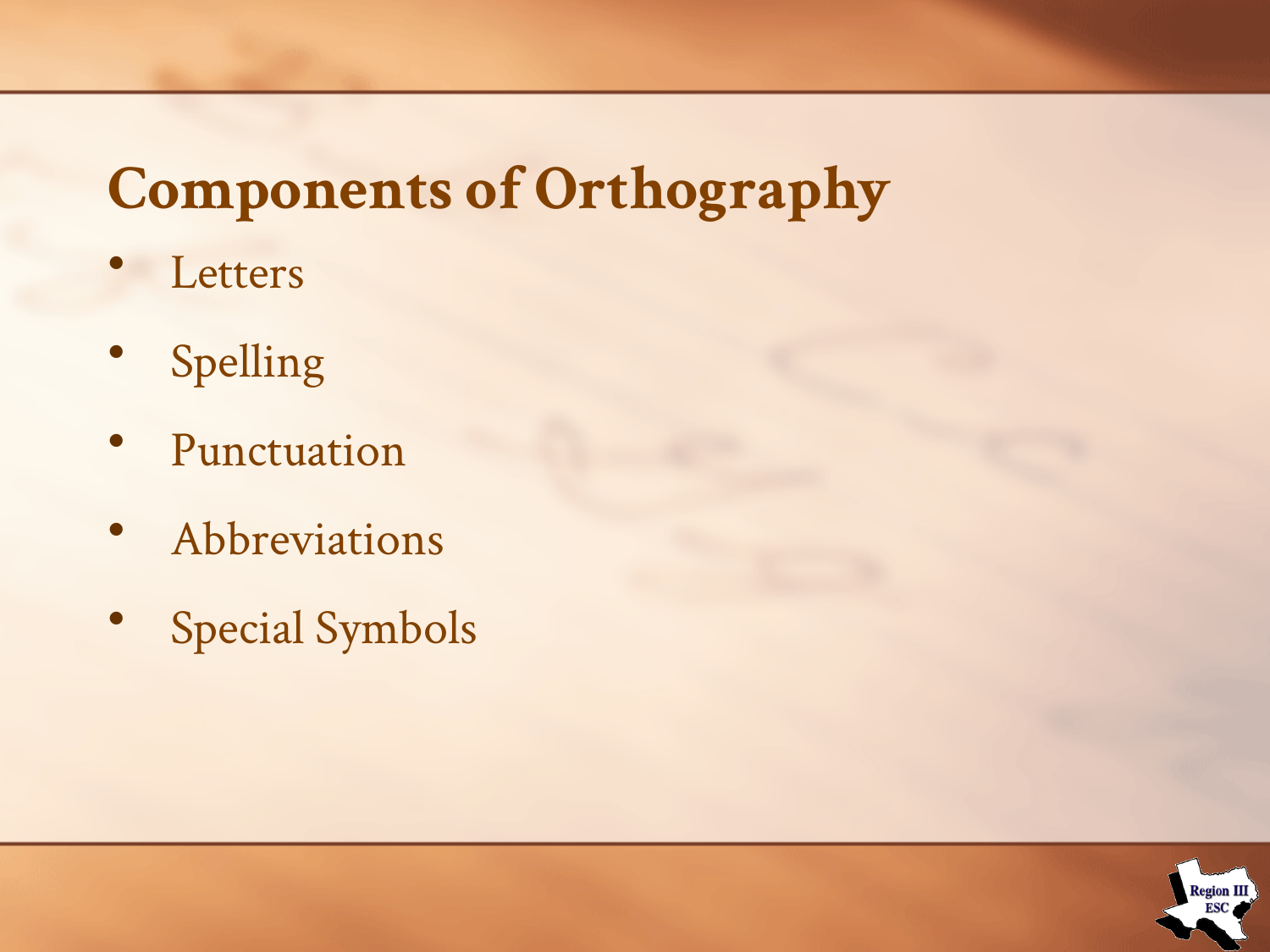

# Components of Orthography
Letters
Spelling
Punctuation
Abbreviations
Special Symbols